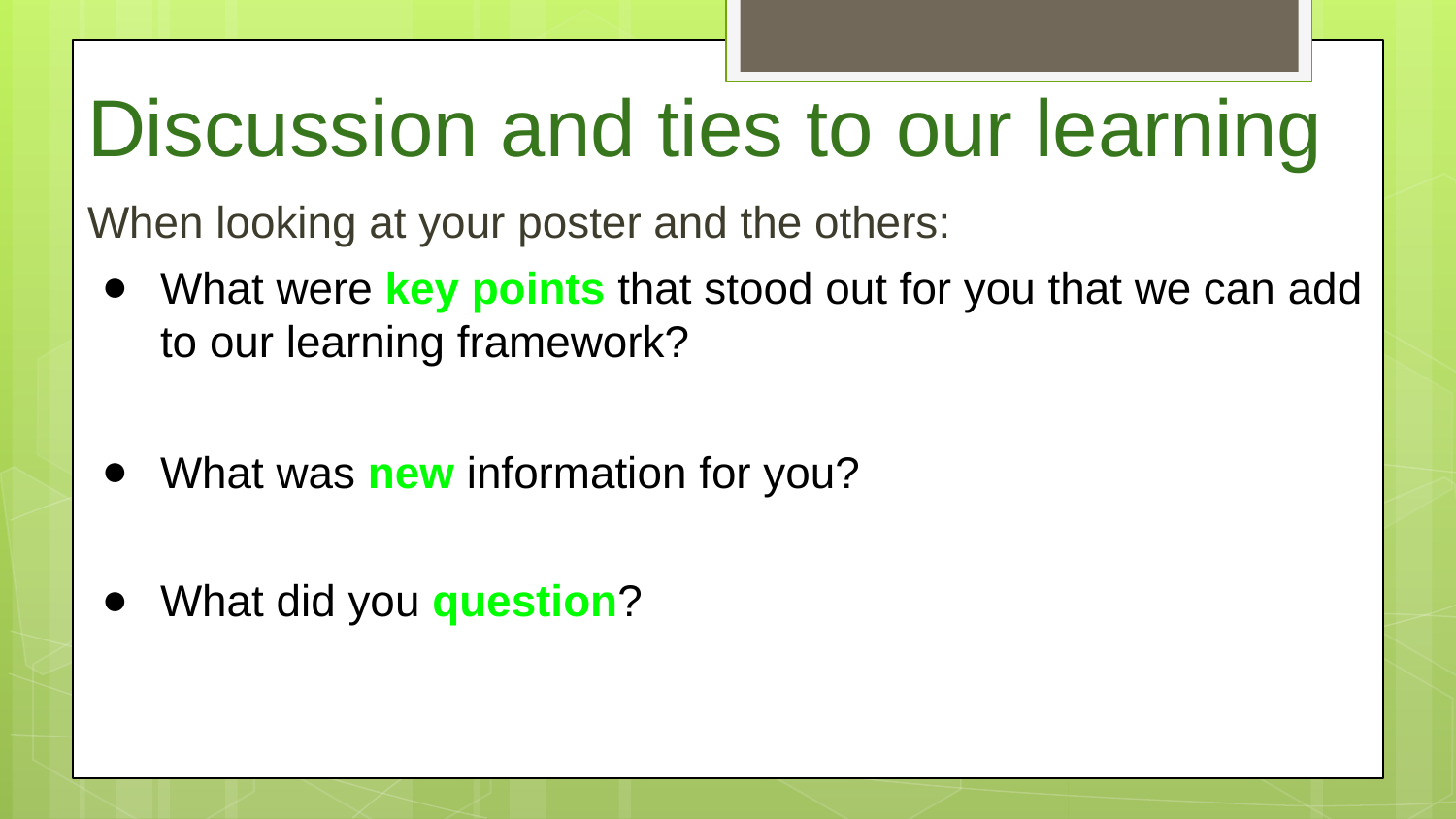

# Discussion and ties to our learning
When looking at your poster and the others:
What were key points that stood out for you that we can add to our learning framework?

What was new information for you?

What did you question?